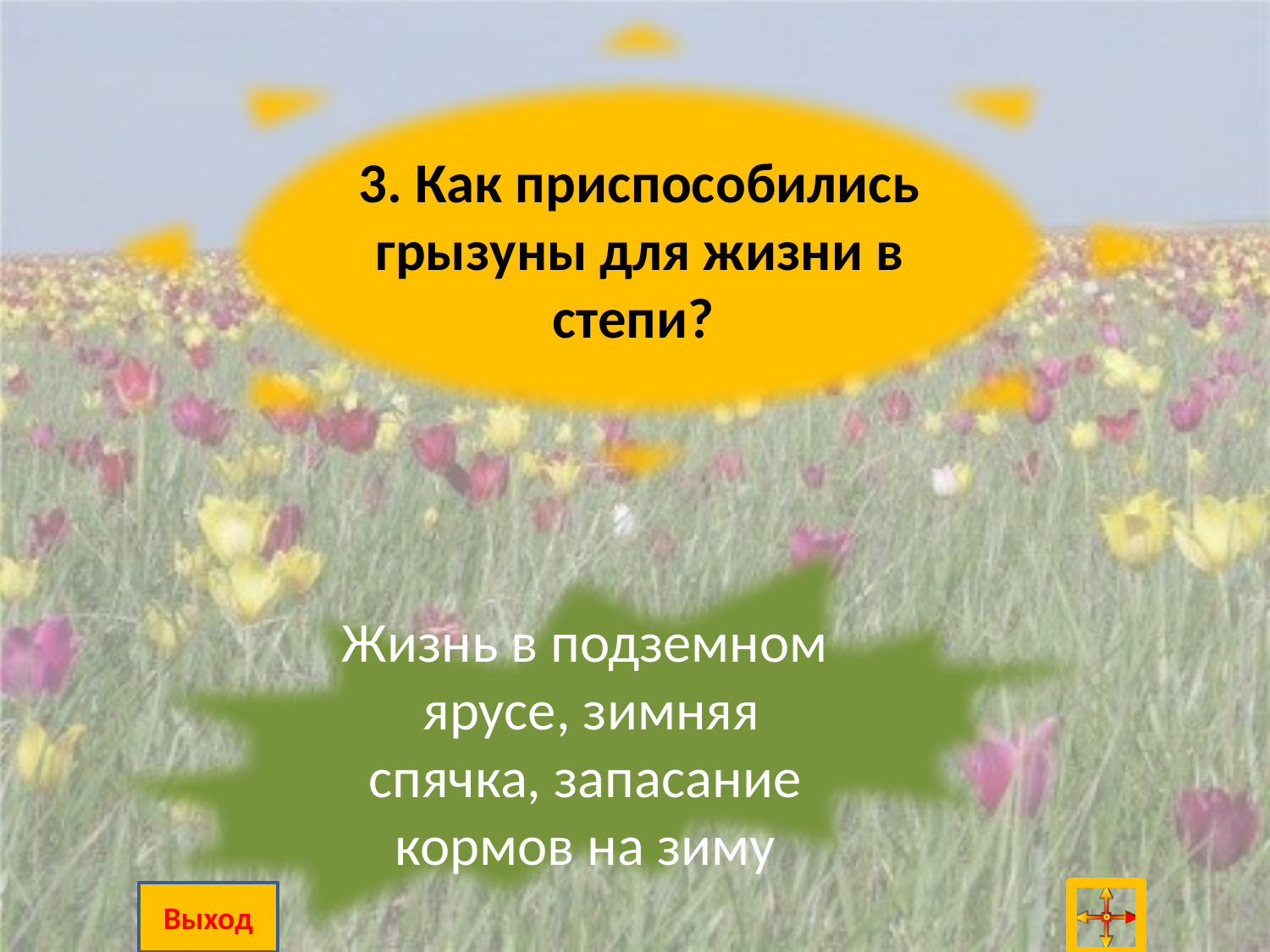

3. Как приспособились грызуны для жизни в степи?
Жизнь в подземном  ярусе, зимняя спячка, запасание кормов на зиму
Выход